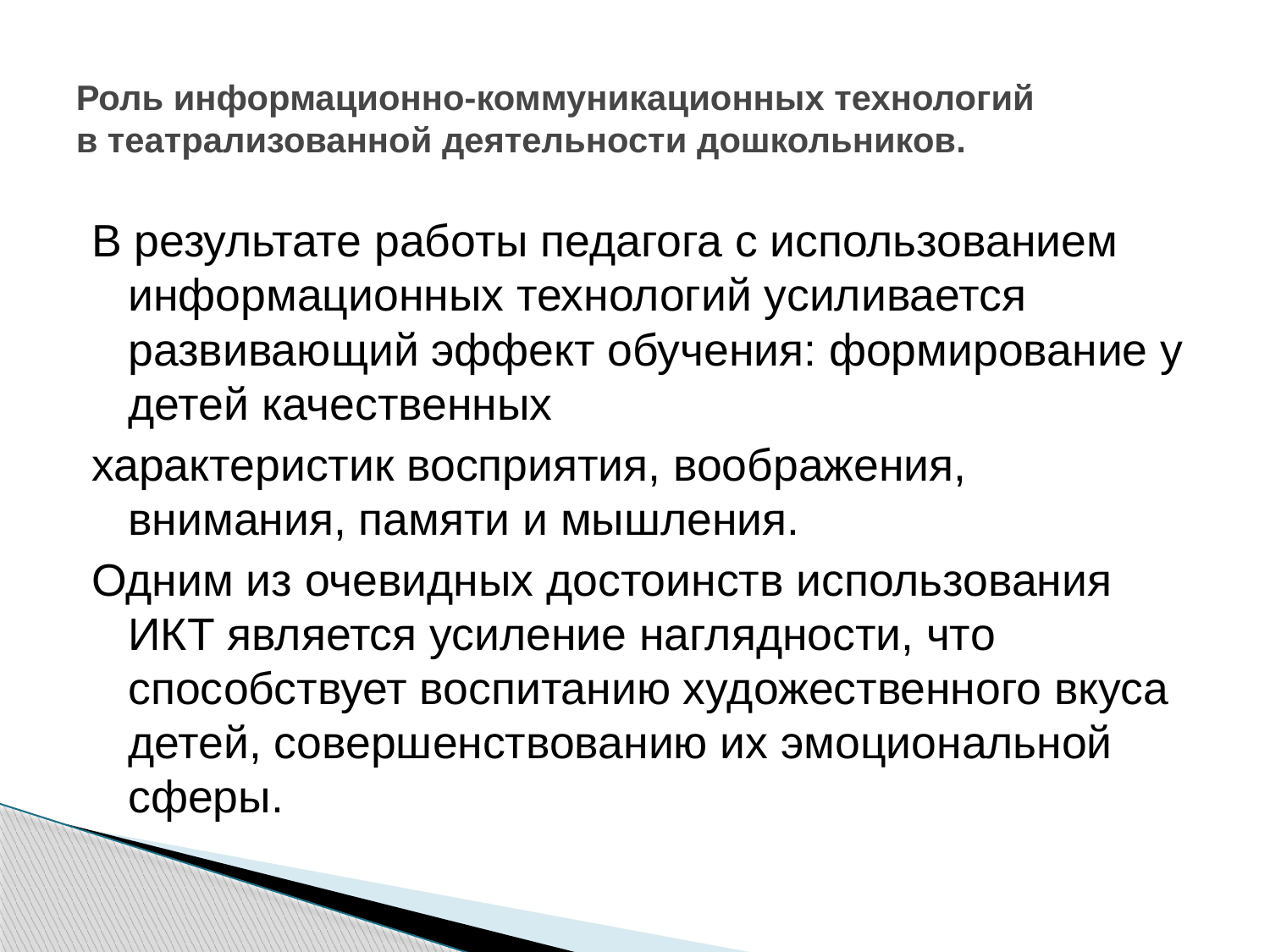

# Роль информационно-коммуникационных технологий в театрализованной деятельности дошкольников.
В результате работы педагога с использованием информационных технологий усиливается развивающий эффект обучения: формирование у детей качественных
характеристик восприятия, воображения, внимания, памяти и мышления.
Одним из очевидных достоинств использования ИКТ является усиление наглядности, что способствует воспитанию художественного вкуса детей, совершенствованию их эмоциональной сферы.